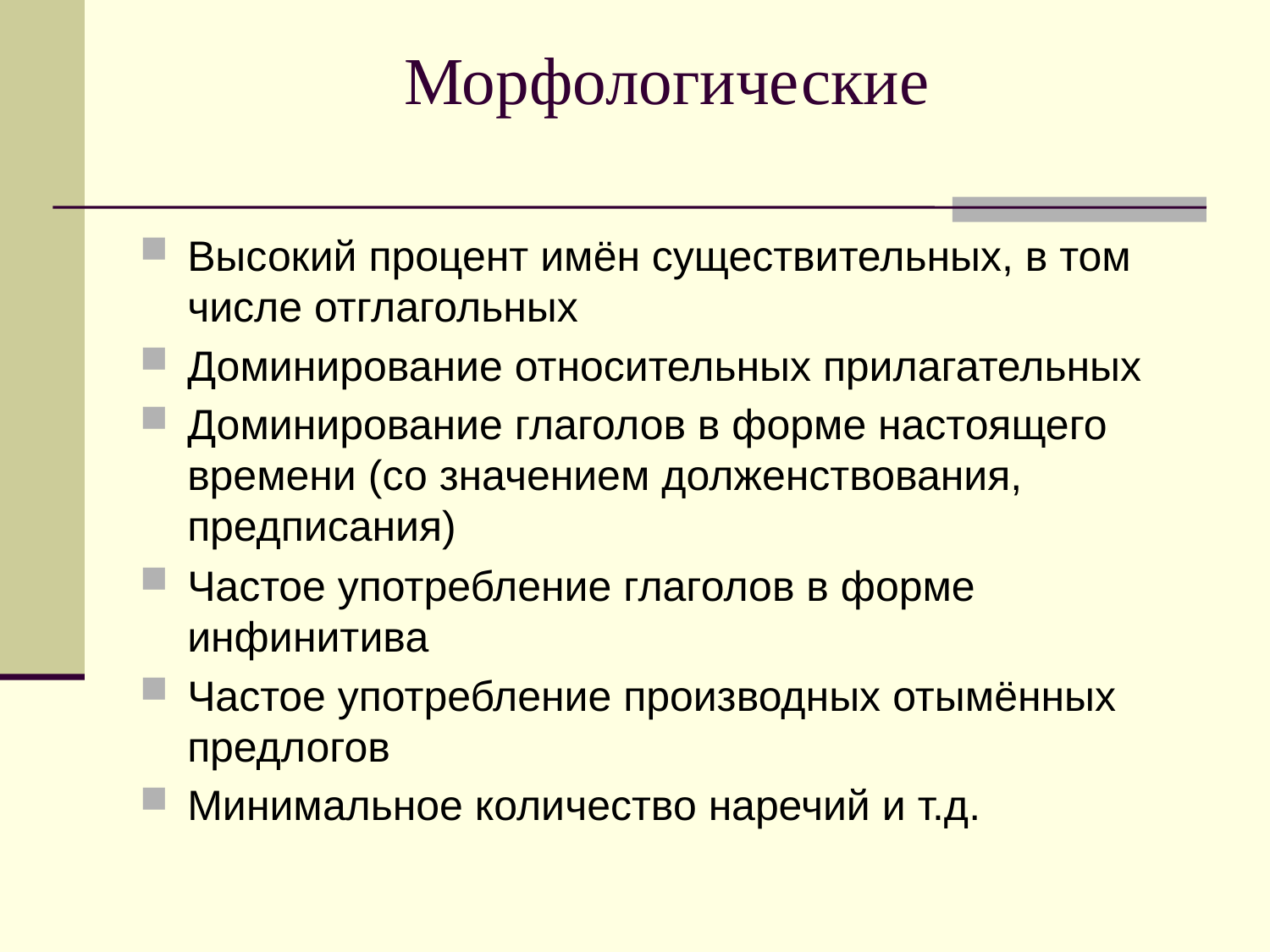

# Морфологические
Высокий процент имён существительных, в том числе отглагольных
Доминирование относительных прилагательных
Доминирование глаголов в форме настоящего времени (со значением долженствования, предписания)
Частое употребление глаголов в форме инфинитива
Частое употребление производных отымённых предлогов
Минимальное количество наречий и т.д.